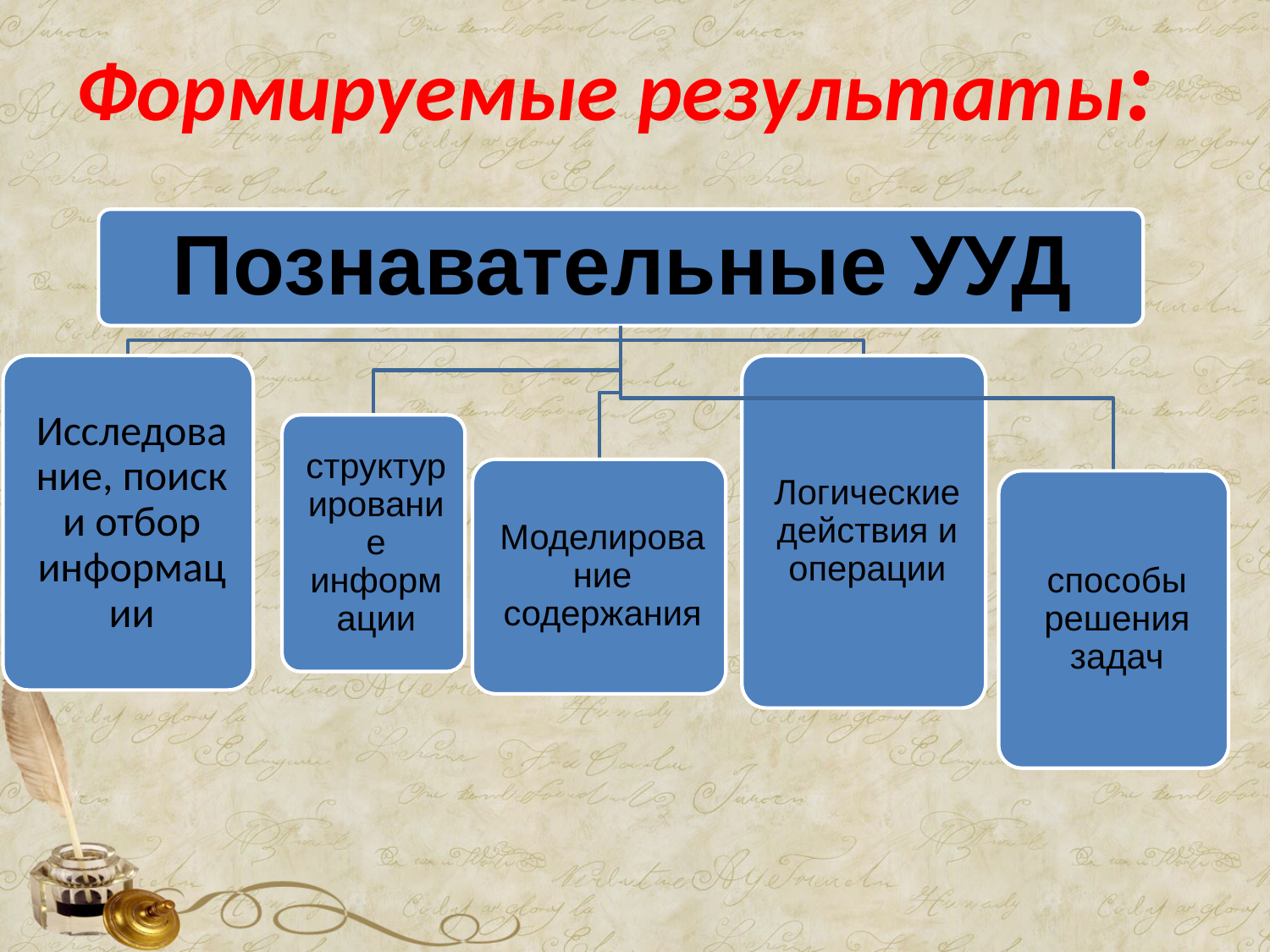

# Формируемые результаты:
Познавательные УУД
Исследование, поиск и отбор информации
структурирование информации
Моделирование содержания
Логические действия и операции
способы решения задач